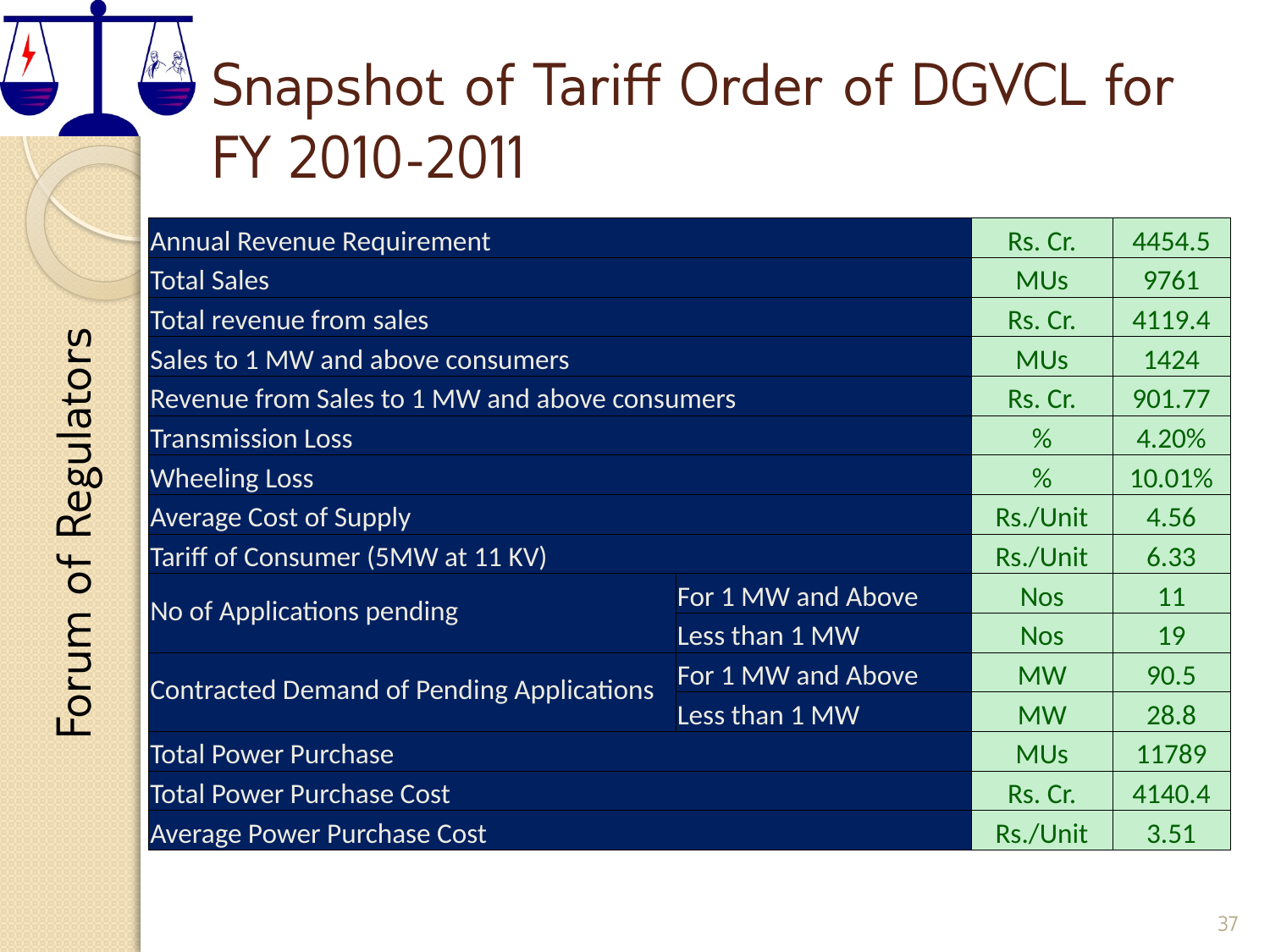

# Snapshot of Tariff Order of DGVCL for FY 2010-2011
| Annual Revenue Requirement |  | Rs. Cr. | 4454.5 |
| --- | --- | --- | --- |
| Total Sales |  | MUs | 9761 |
| Total revenue from sales |  | Rs. Cr. | 4119.4 |
| Sales to 1 MW and above consumers |  | MUs | 1424 |
| Revenue from Sales to 1 MW and above consumers |  | Rs. Cr. | 901.77 |
| Transmission Loss |  | % | 4.20% |
| Wheeling Loss |  | % | 10.01% |
| Average Cost of Supply |  | Rs./Unit | 4.56 |
| Tariff of Consumer (5MW at 11 KV) |  | Rs./Unit | 6.33 |
| No of Applications pending | For 1 MW and Above | Nos | 11 |
|  | Less than 1 MW | Nos | 19 |
| Contracted Demand of Pending Applications | For 1 MW and Above | MW | 90.5 |
|  | Less than 1 MW | MW | 28.8 |
| Total Power Purchase |  | MUs | 11789 |
| Total Power Purchase Cost |  | Rs. Cr. | 4140.4 |
| Average Power Purchase Cost |  | Rs./Unit | 3.51 |
37